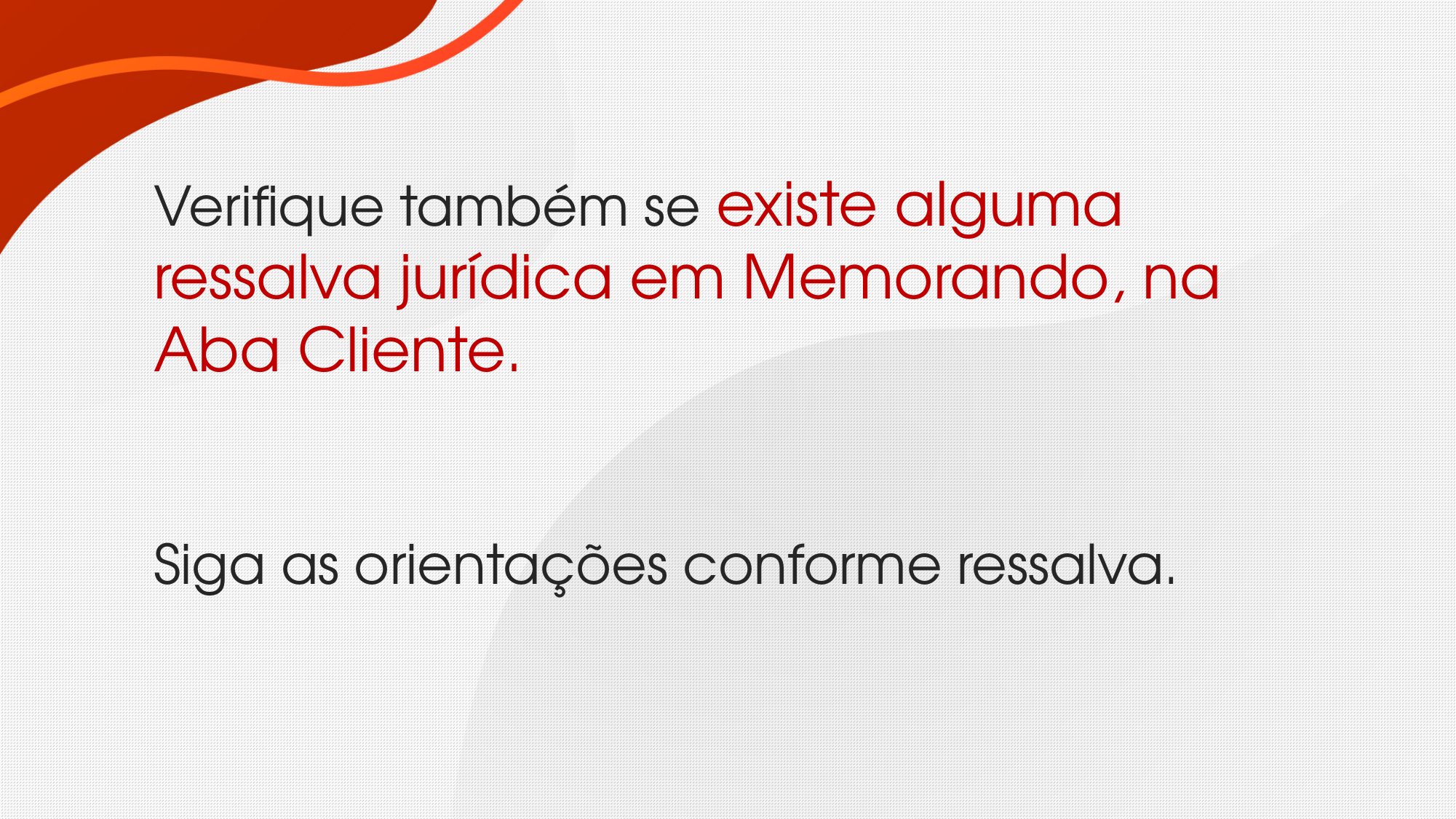

Verifique também se existe alguma ressalva jurídica em Memorando, na Aba Cliente.

Siga as orientações conforme ressalva.